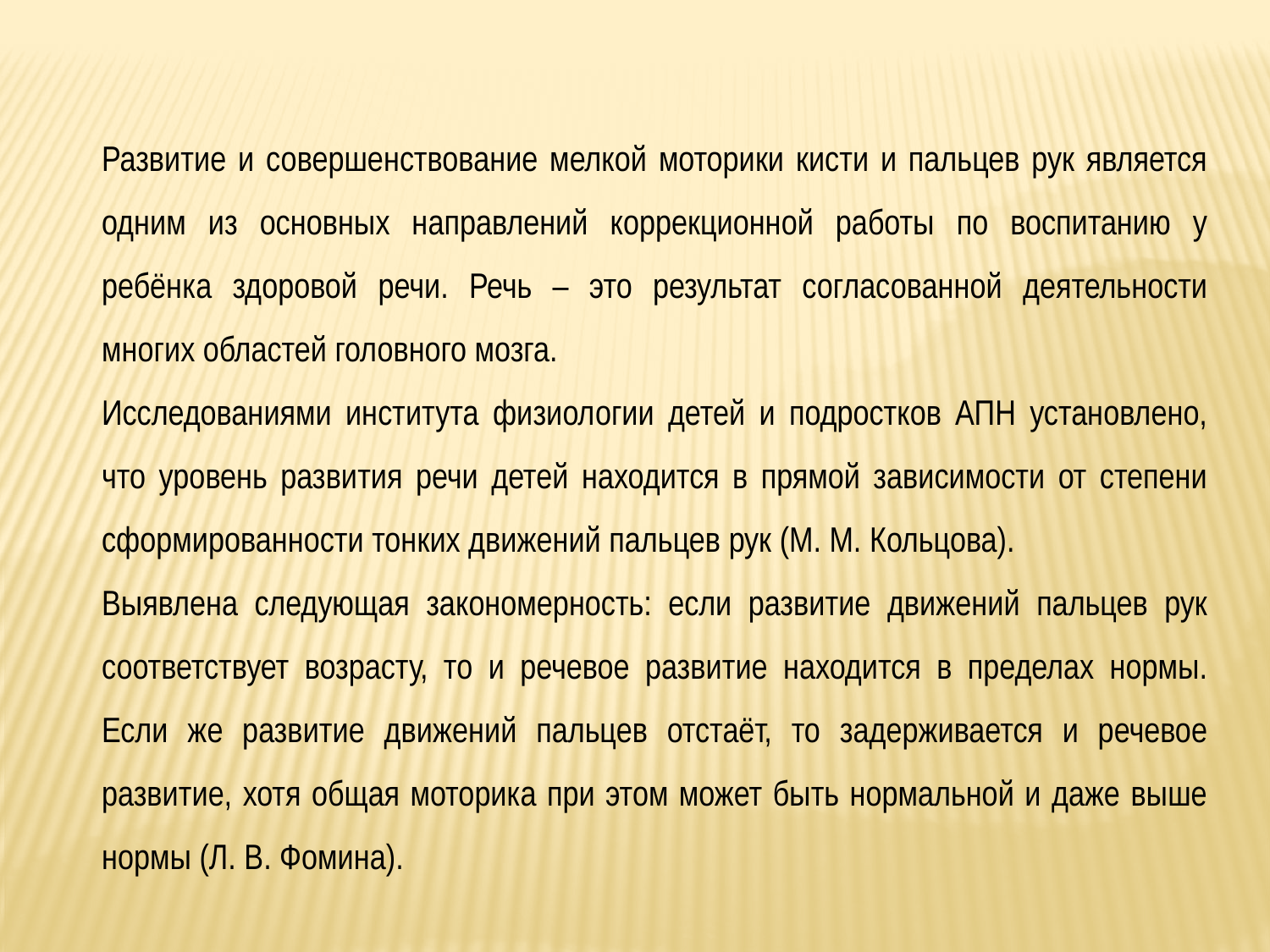

Развитие и совершенствование мелкой моторики кисти и пальцев рук является одним из основных направлений коррекционной работы по воспитанию у ребёнка здоровой речи. Речь – это результат согласованной деятельности многих областей головного мозга.
Исследованиями института физиологии детей и подростков АПН установлено, что уровень развития речи детей находится в прямой зависимости от степени сформированности тонких движений пальцев рук (М. М. Кольцова).
Выявлена следующая закономерность: если развитие движений пальцев рук соответствует возрасту, то и речевое развитие находится в пределах нормы. Если же развитие движений пальцев отстаёт, то задерживается и речевое развитие, хотя общая моторика при этом может быть нормальной и даже выше нормы (Л. В. Фомина).